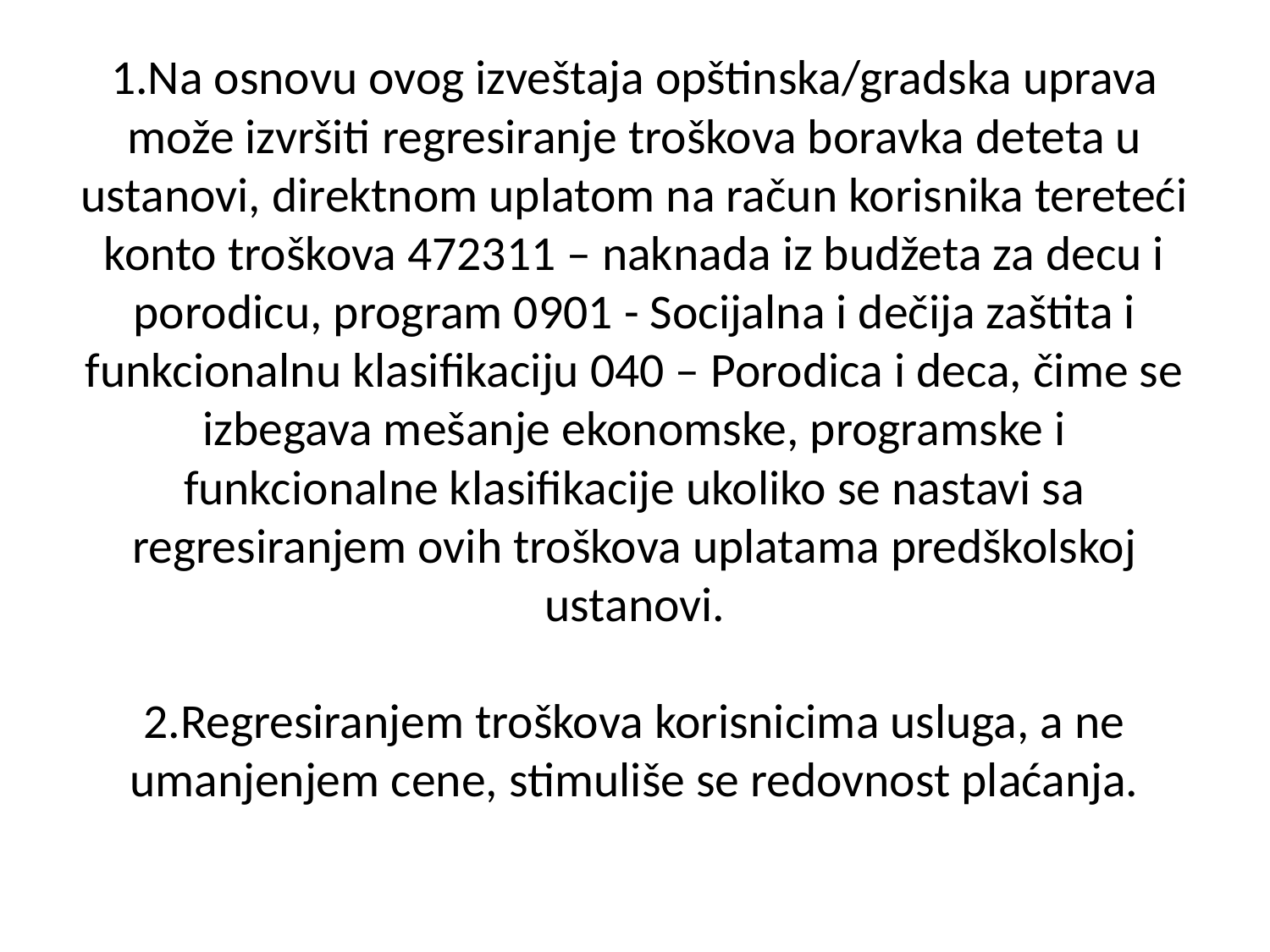

# 1.Na osnovu ovog izveštaja opštinska/gradska uprava može izvršiti regresiranje troškova boravka deteta u ustanovi, direktnom uplatom na račun korisnika tereteći konto troškova 472311 – naknada iz budžeta za decu i porodicu, program 0901 - Socijalna i dečija zaštita i funkcionalnu klasifikaciju 040 – Porodica i deca, čime se izbegava mešanje ekonomske, programske i funkcionalne klasifikacije ukoliko se nastavi sa regresiranjem ovih troškova uplatama predškolskoj ustanovi. 2.Regresiranjem troškova korisnicima usluga, a ne umanjenjem cene, stimuliše se redovnost plaćanja.